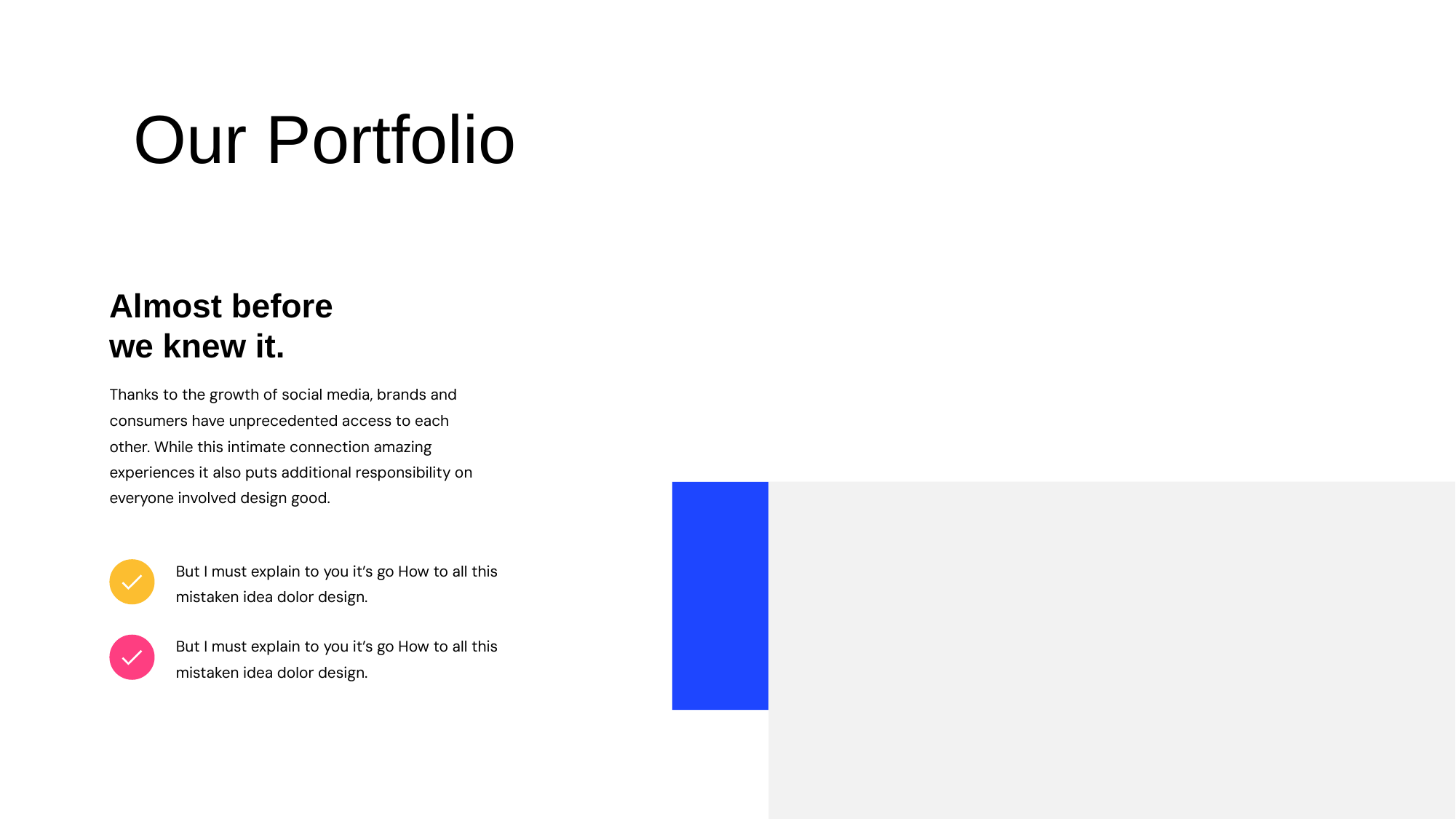

Our Portfolio

Almost before
we knew it.
Thanks to the growth of social media, brands and consumers have unprecedented access to each other. While this intimate connection amazing experiences it also puts additional responsibility on everyone involved design good.

But I must explain to you it’s go How to all this mistaken idea dolor design.

But I must explain to you it’s go How to all this mistaken idea dolor design.